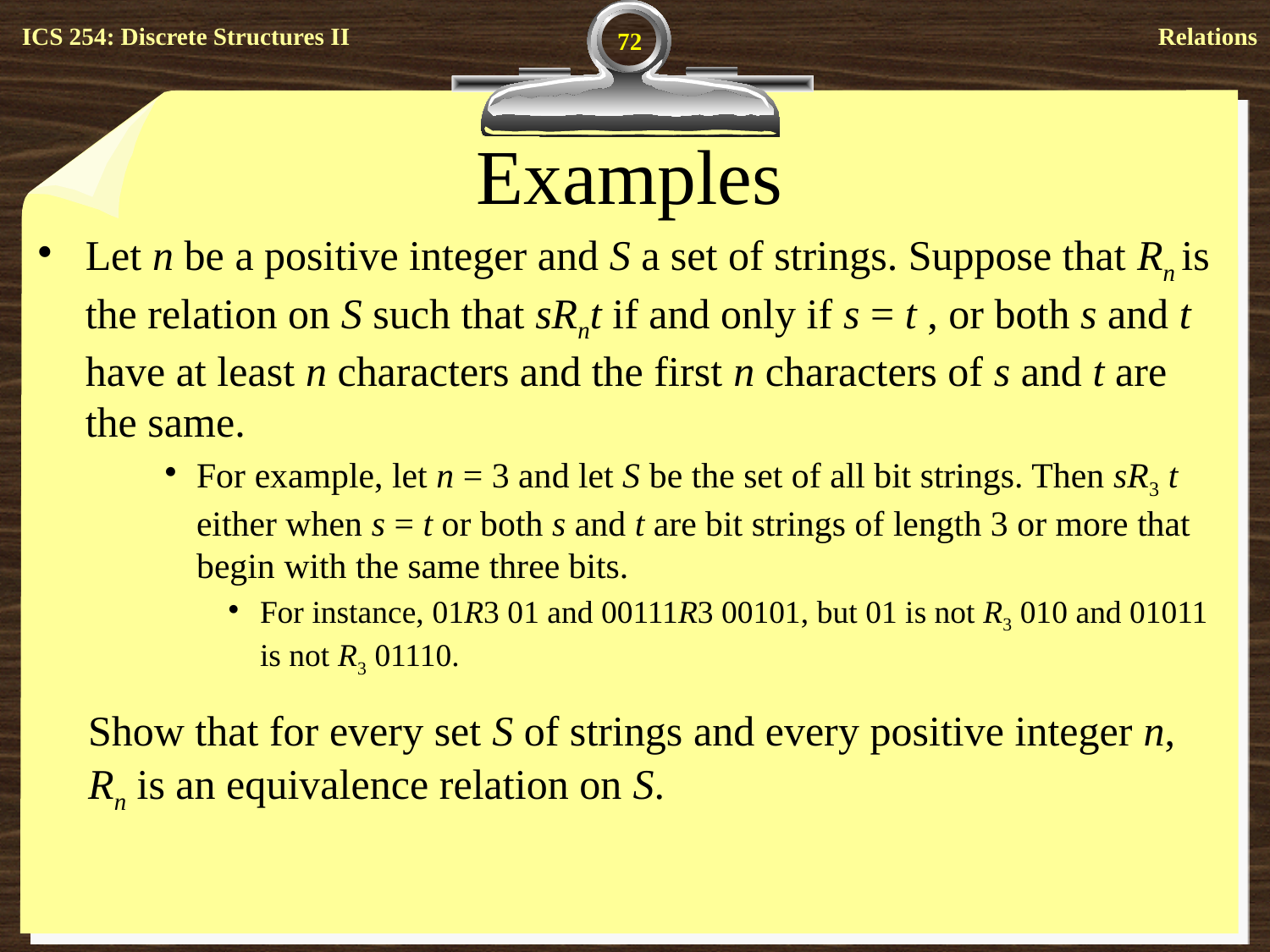

72
# Examples
Let n be a positive integer and S a set of strings. Suppose that Rn is the relation on S such that sRnt if and only if s = t , or both s and t have at least n characters and the first n characters of s and t are the same.
For example, let n = 3 and let S be the set of all bit strings. Then sR3 t either when s = t or both s and t are bit strings of length 3 or more that begin with the same three bits.
For instance, 01R3 01 and 00111R3 00101, but 01 is not R3 010 and 01011 is not R3 01110.
	Show that for every set S of strings and every positive integer n, Rn is an equivalence relation on S.